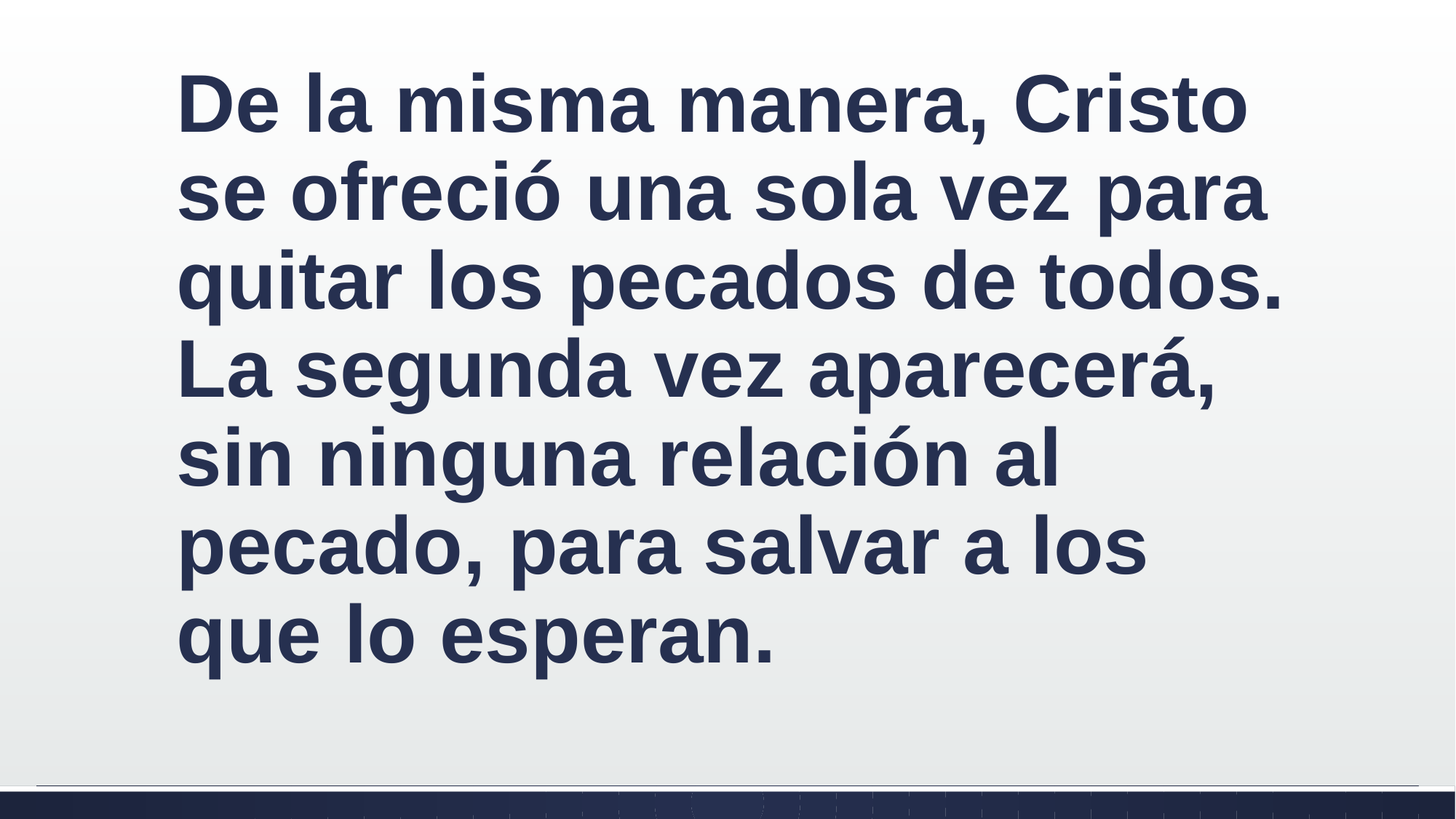

#
De la misma manera, Cristo se ofreció una sola vez para quitar los pecados de todos. La segunda vez aparecerá, sin ninguna relación al pecado, para salvar a los que lo esperan.